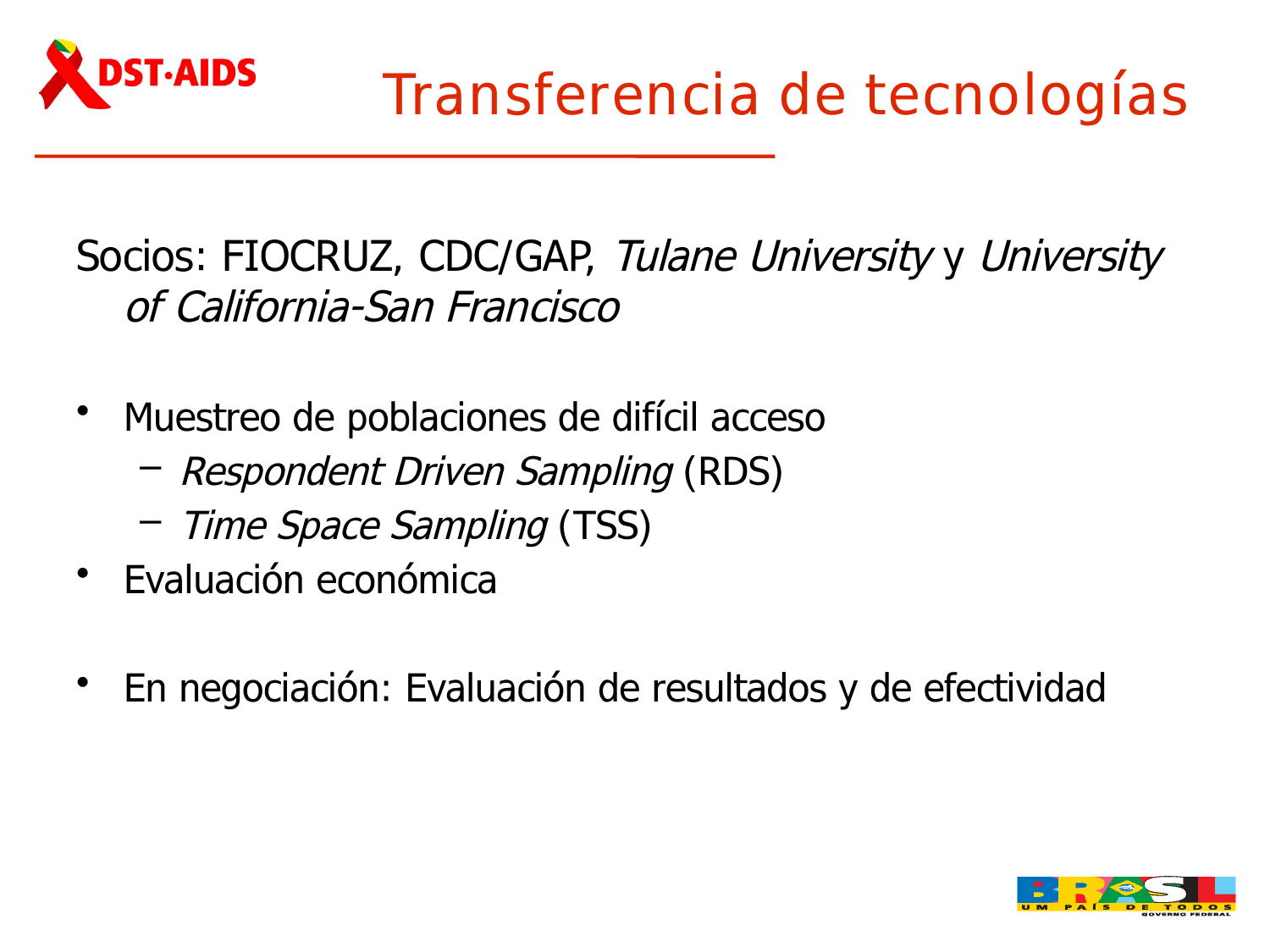

# Transferencia de tecnologías
Socios: FIOCRUZ, CDC/GAP, Tulane University y University of California-San Francisco

Muestreo de poblaciones de difícil acceso
Respondent Driven Sampling (RDS)
Time Space Sampling (TSS)
Evaluación económica

En negociación: Evaluación de resultados y de efectividad